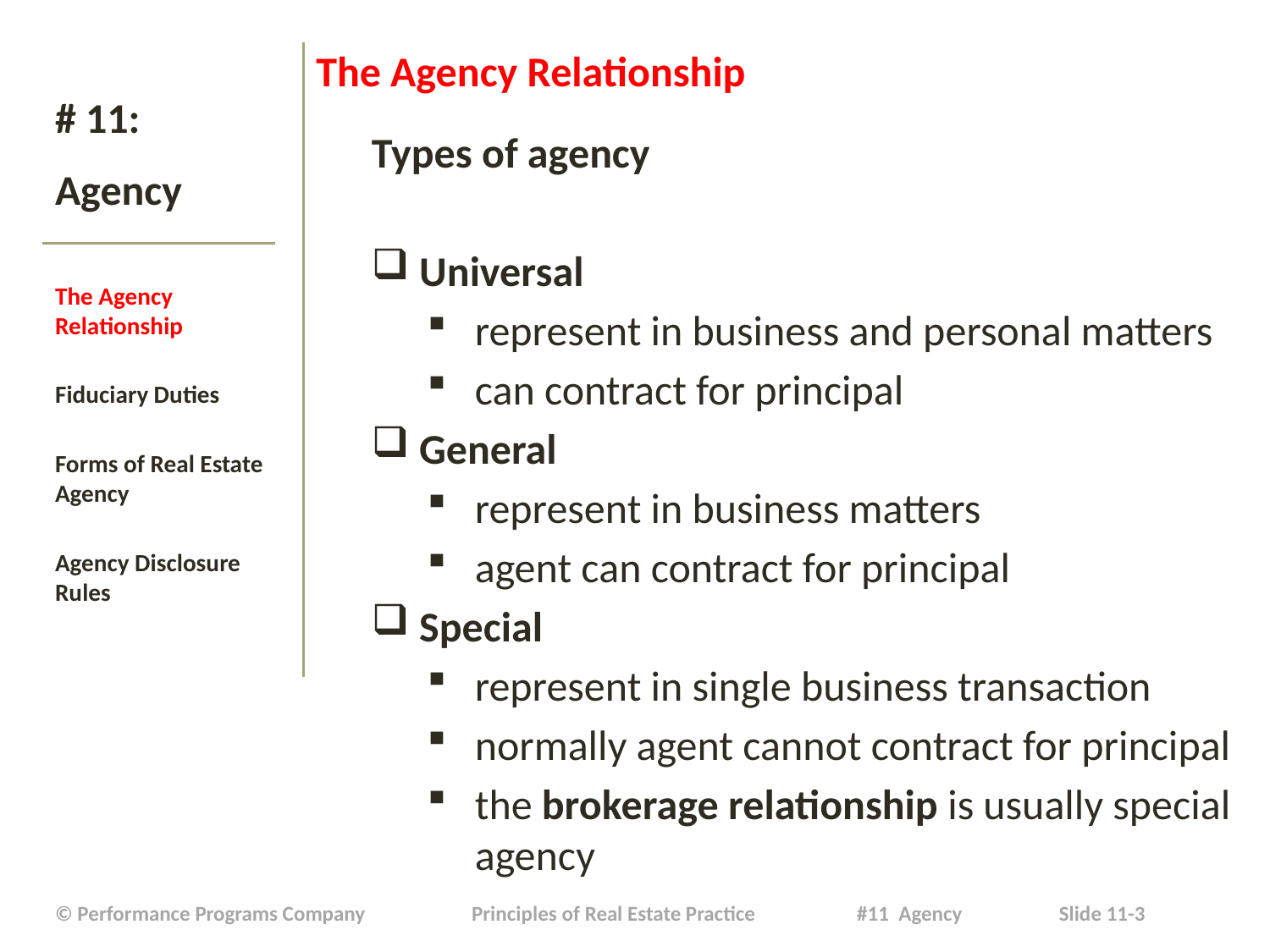

The Agency Relationship

Types of agency

Universal
represent in business and personal matters
can contract for principal
General
represent in business matters
agent can contract for principal
Special
represent in single business transaction
normally agent cannot contract for principal
the brokerage relationship is usually special agency
# # 11: Agency

The Agency Relationship

Fiduciary Duties

Forms of Real Estate Agency

Agency Disclosure Rules

| © Performance Programs Company Principles of Real Estate Practice #11 Agency Slide 11-3 |
| --- |